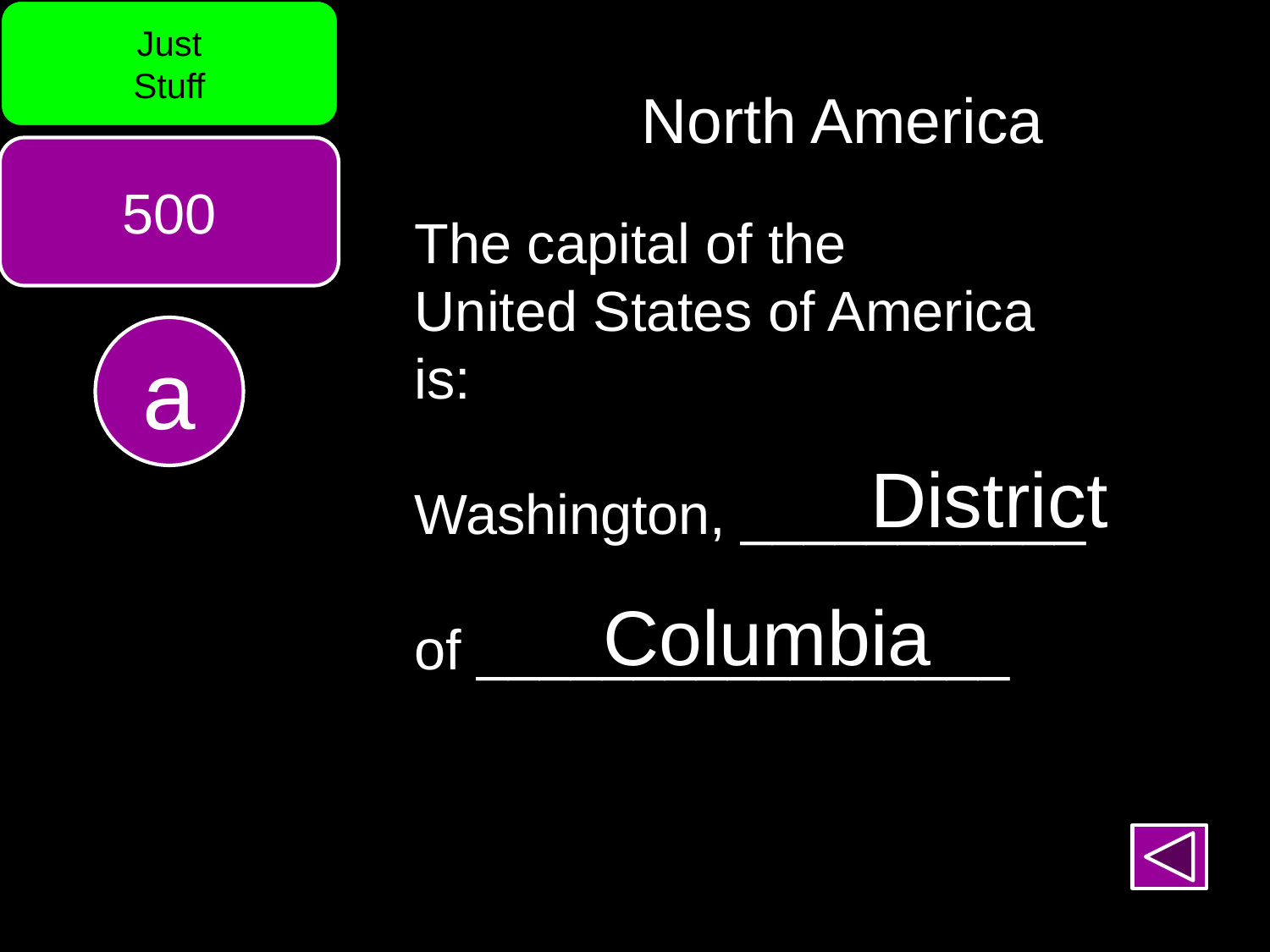

Just
Stuff
North America
500
The capital of the
United States of America
is:

Washington, ___________

of _________________
a
District
Columbia